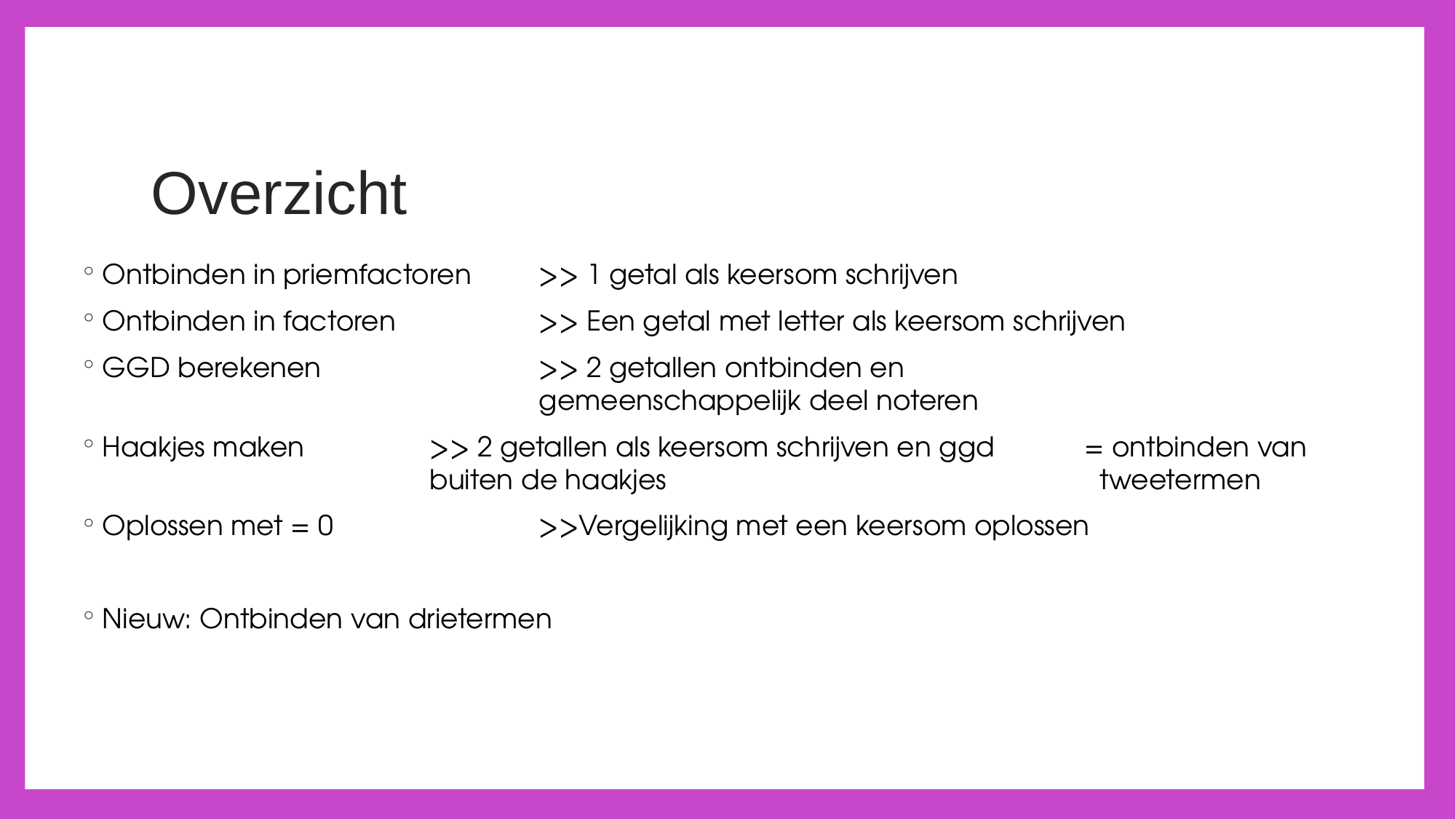

# Overzicht
Ontbinden in priemfactoren	>> 1 getal als keersom schrijven
Ontbinden in factoren		>> Een getal met letter als keersom schrijven
GGD berekenen		>> 2 getallen ontbinden en 									gemeenschappelijk deel noteren
Haakjes maken		>> 2 getallen als keersom schrijven en ggd 	= ontbinden van 				buiten de haakjes				  tweetermen
Oplossen met = 0		>>Vergelijking met een keersom oplossen

Nieuw: Ontbinden van drietermen